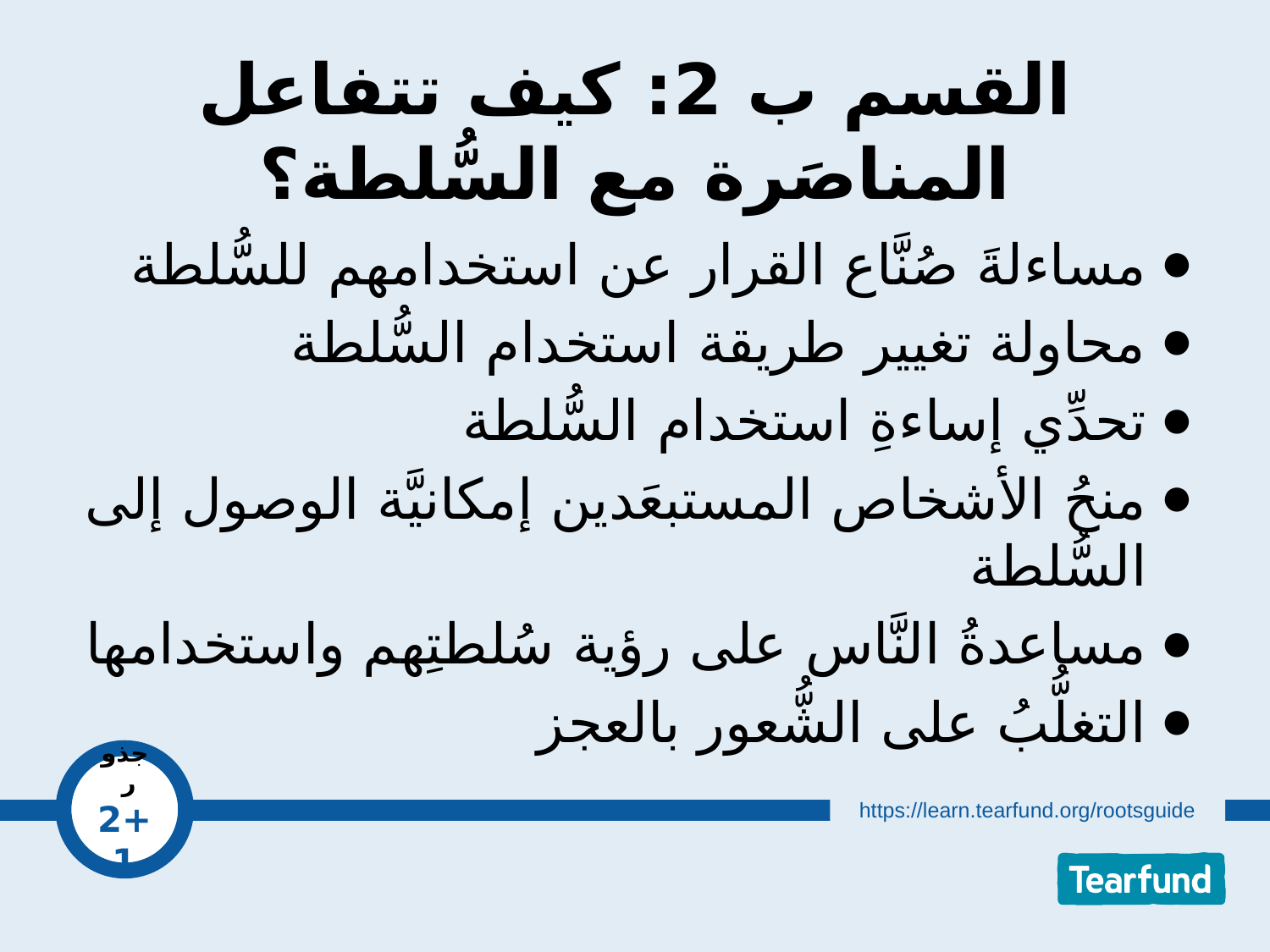

# القسم ب 2: كيف تتفاعل المناصَرة مع السُّلطة؟
مساءلةَ صُنَّاع القرار عن استخدامهم للسُّلطة
محاولة تغيير طريقة استخدام السُّلطة
تحدِّي إساءةِ استخدام السُّلطة
منحُ الأشخاص المستبعَدين إمكانيَّة الوصول إلى السُّلطة
مساعدةُ النَّاس على رؤية سُلطتِهم واستخدامها
التغلُّبُ على الشُّعور بالعجز